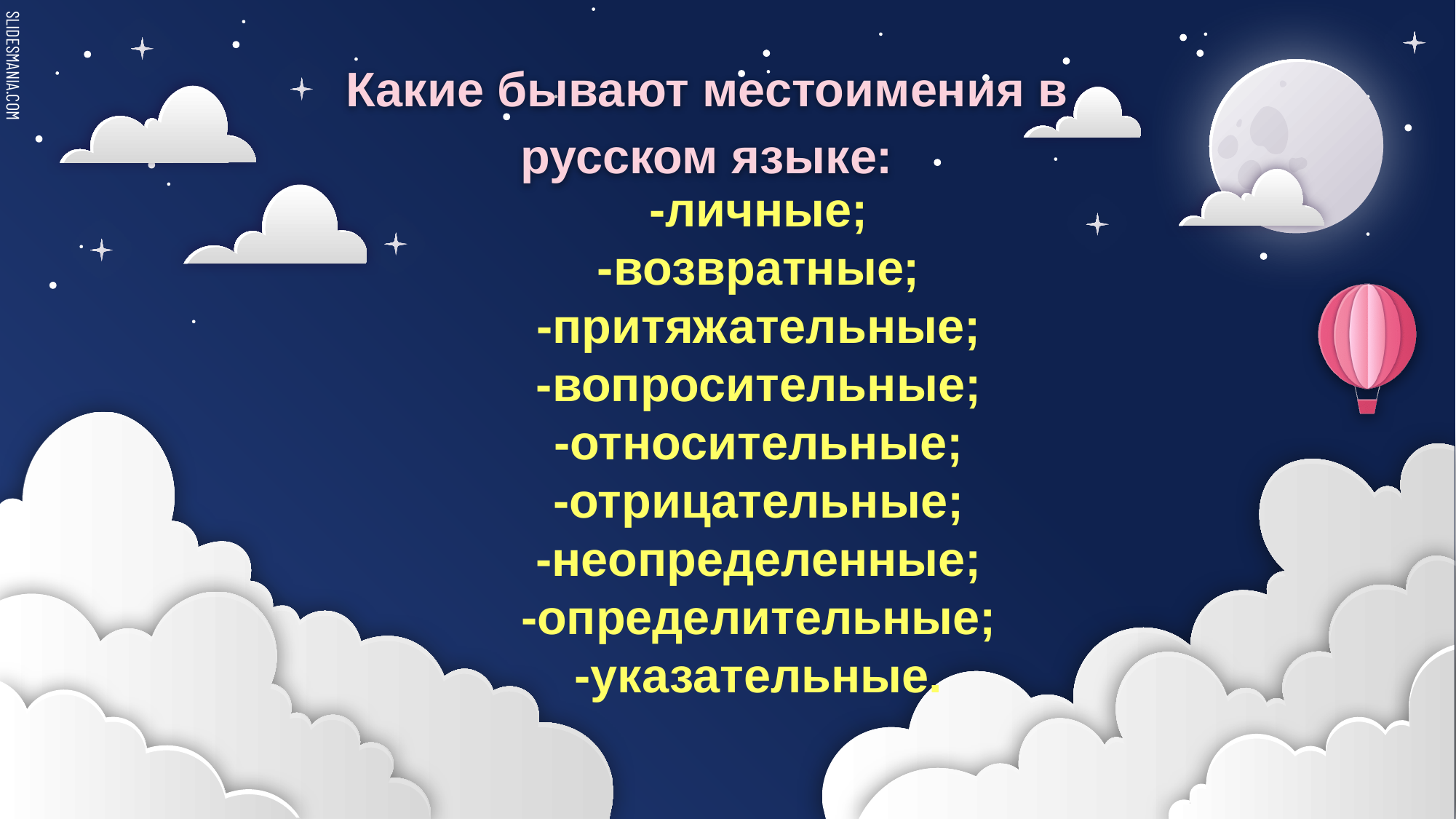

Какие бывают местоимения в русском языке:
-личные;
-возвратные;
-притяжательные;
-вопросительные;
-относительные;
-отрицательные;
-неопределенные;
-определительные;
-указательные.